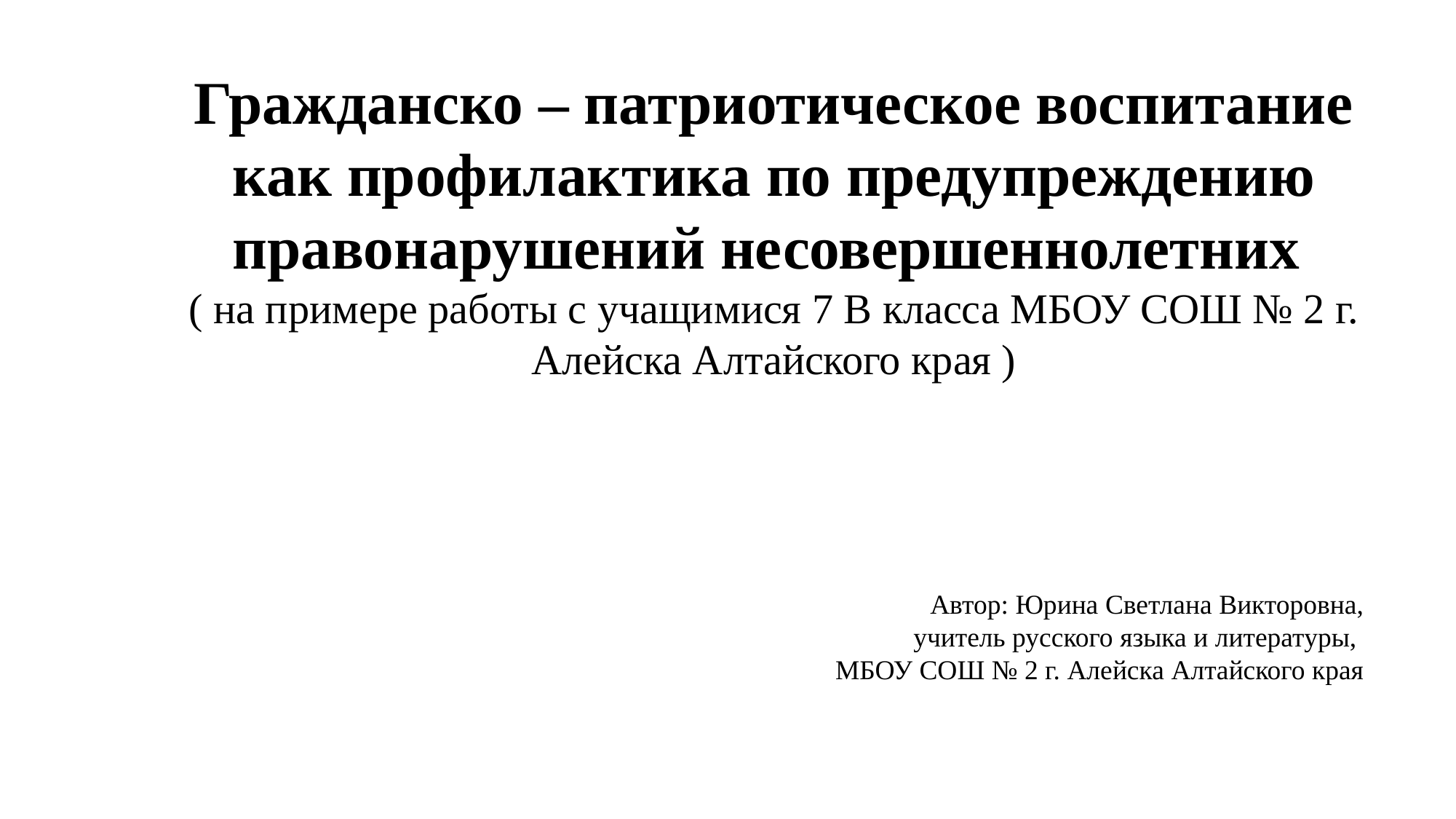

Гражданско – патриотическое воспитание как профилактика по предупреждению правонарушений несовершеннолетних
( на примере работы с учащимися 7 В класса МБОУ СОШ № 2 г. Алейска Алтайского края )

Автор: Юрина Светлана Викторовна,
 учитель русского языка и литературы,
МБОУ СОШ № 2 г. Алейска Алтайского края